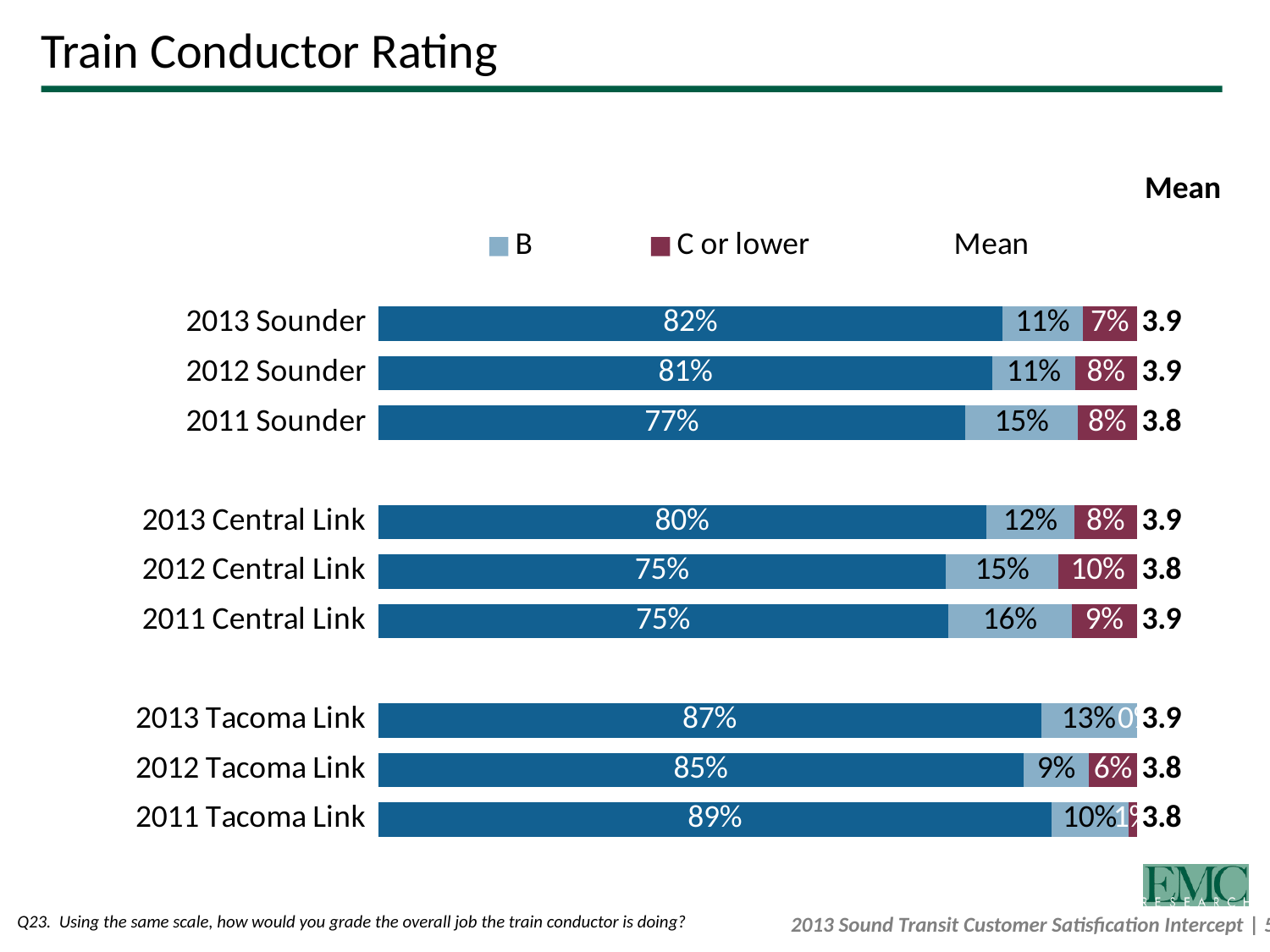

# Train Conductor Rating
Mean

### Chart

| Category | A | B | C or lower | Mean |
|---|---|---|---|---|
| 2013 Sounder | 0.8228572431743454 | 0.10605997268144644 | 0.07108278414421222 | 3.863007945234443 |
| 2012 Sounder | 0.809682503546484 | 0.10898082650932124 | 0.08133666994419446 | 3.85695129290503 |
| 2011 Sounder | 0.7738828541682468 | 0.1484621662008391 | 0.07765497963091486 | 3.7626315299737296 |
|  | None | None | None | None |
| 2013 Central Link | 0.8016576963107995 | 0.11584362508168003 | 0.08249867860752096 | 3.854358135303872 |
| 2012 Central Link | 0.7478757408762181 | 0.14926072137877117 | 0.10286353774501145 | 3.75270330106735 |
| 2011 Central Link | 0.7512000089834795 | 0.1632869731393984 | 0.08551301787712207 | 3.8866033117930003 |
|  | None | None | None | None |
| 2013 Tacoma Link | 0.8737864077669907 | 0.12621359223300987 | 0.0 | 3.8737864077669917 |
| 2012 Tacoma Link | 0.8503937007874014 | 0.08661417322834622 | 0.0629921259842518 | 3.8079999999999994 |
| 2011 Tacoma Link | 0.8876963552682311 | 0.10117149095628312 | 0.011132153775486308 | 3.756313457079201 |
Q23.  Using the same scale, how would you grade the overall job the train conductor is doing?